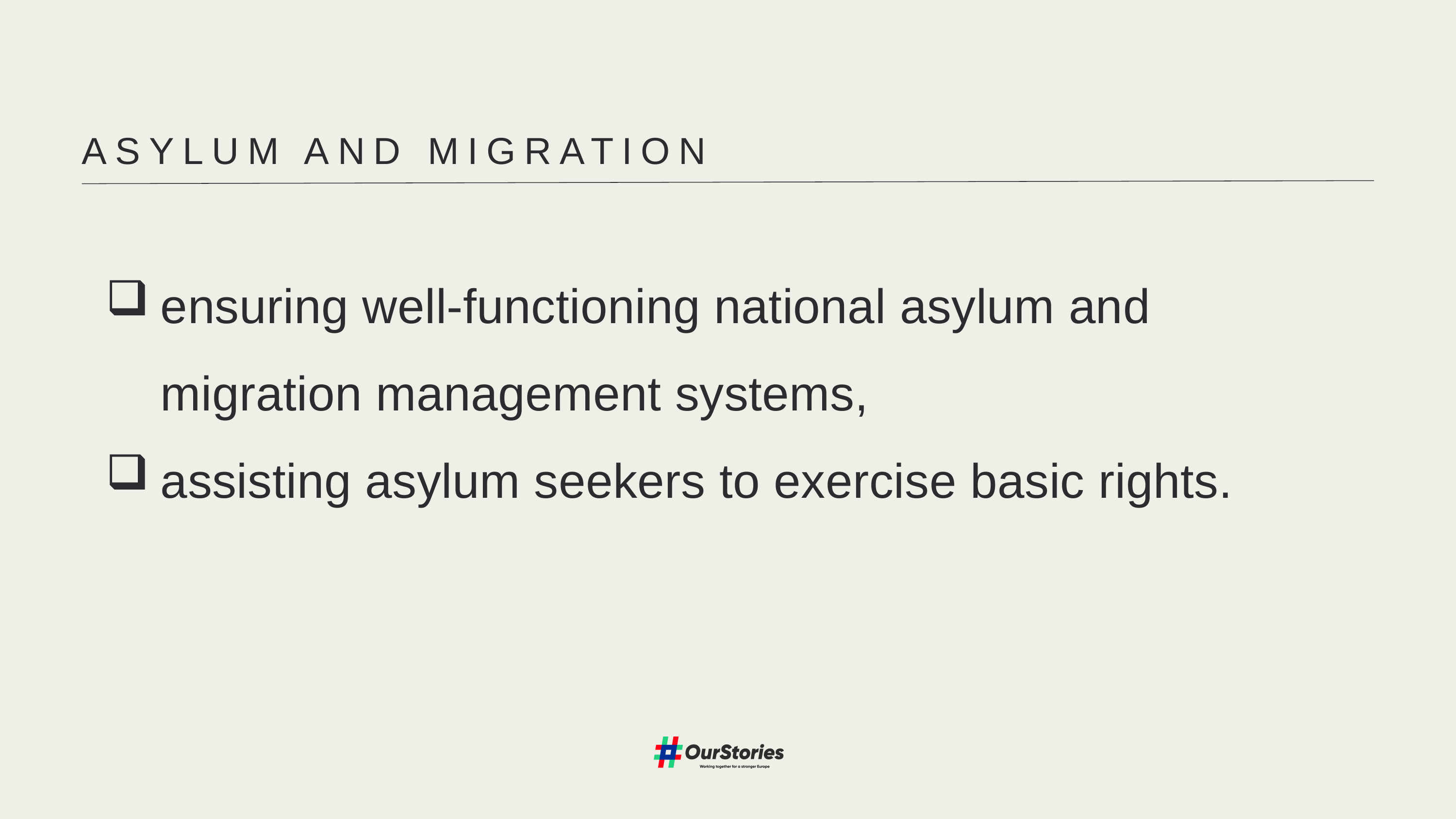

ASYLUM AND MIGRATION

ensuring well-functioning national asylum and migration management systems,
assisting asylum seekers to exercise basic rights.